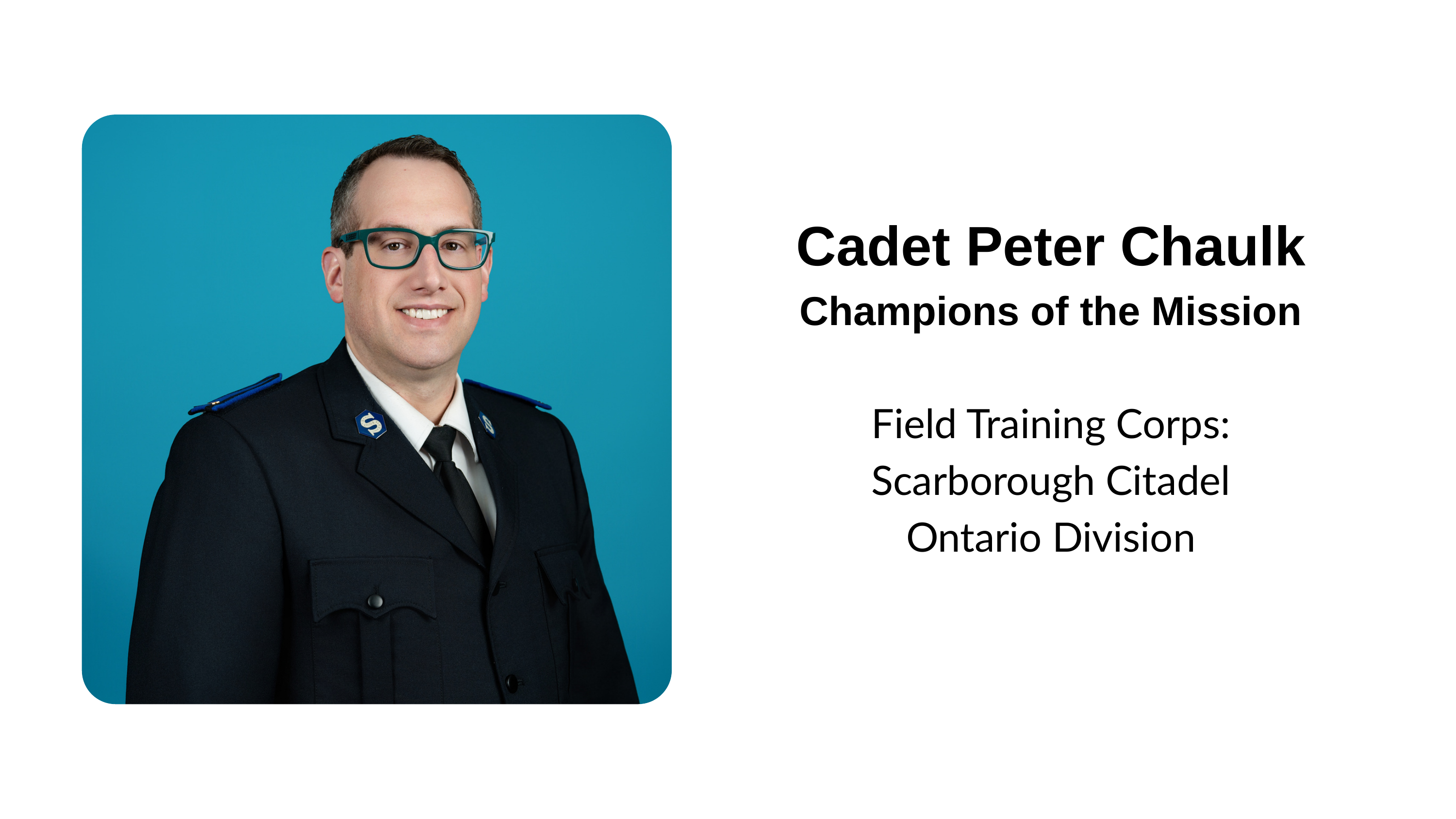

Cadet Peter Chaulk
Champions of the Mission

Field Training Corps:
Scarborough Citadel
Ontario Division